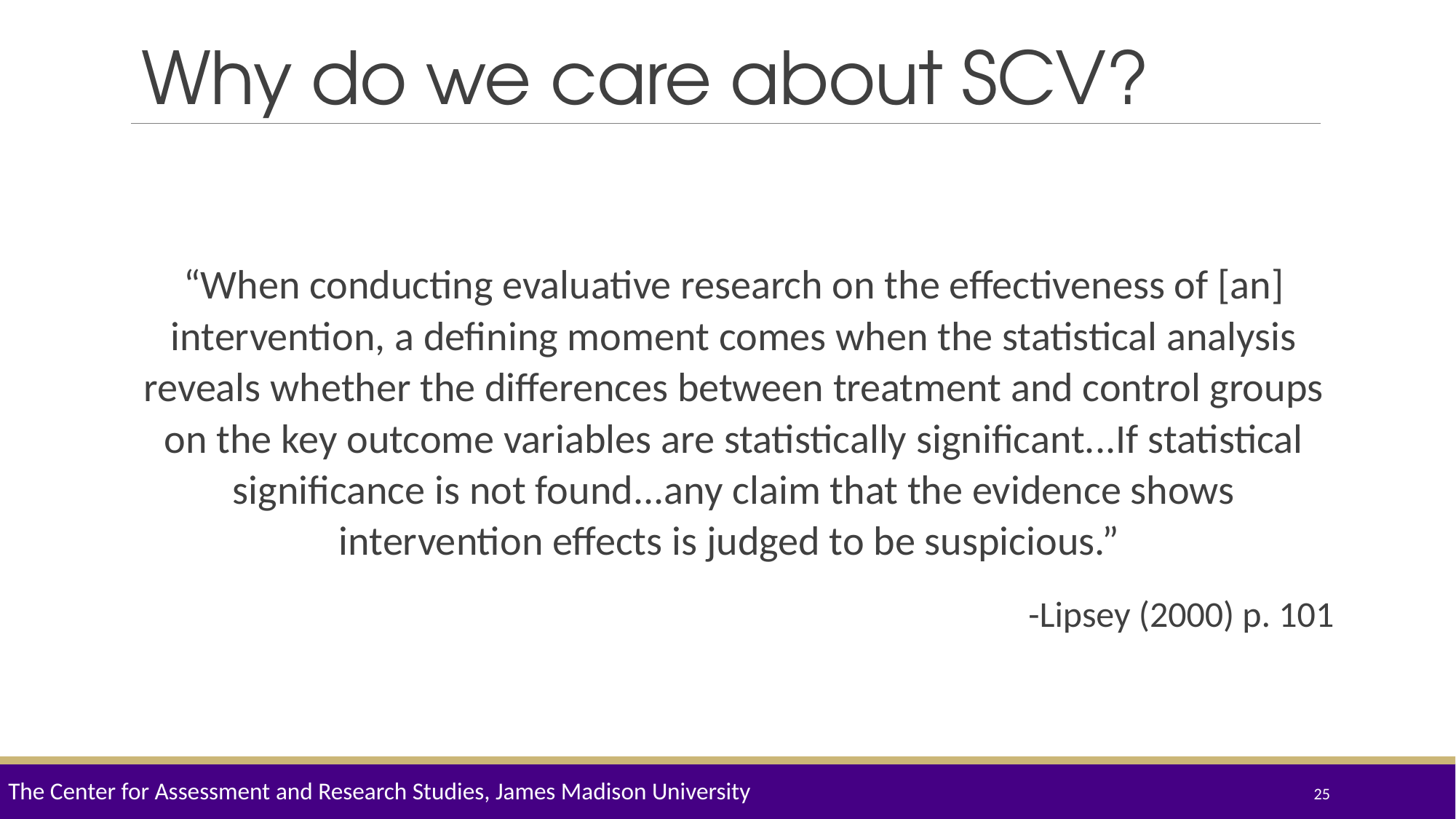

# Why do we care about SCV?
“When conducting evaluative research on the effectiveness of [an] intervention, a defining moment comes when the statistical analysis reveals whether the differences between treatment and control groups on the key outcome variables are statistically significant...If statistical significance is not found...any claim that the evidence shows intervention effects is judged to be suspicious.”
-Lipsey (2000) p. 101
The Center for Assessment and Research Studies, James Madison University
25